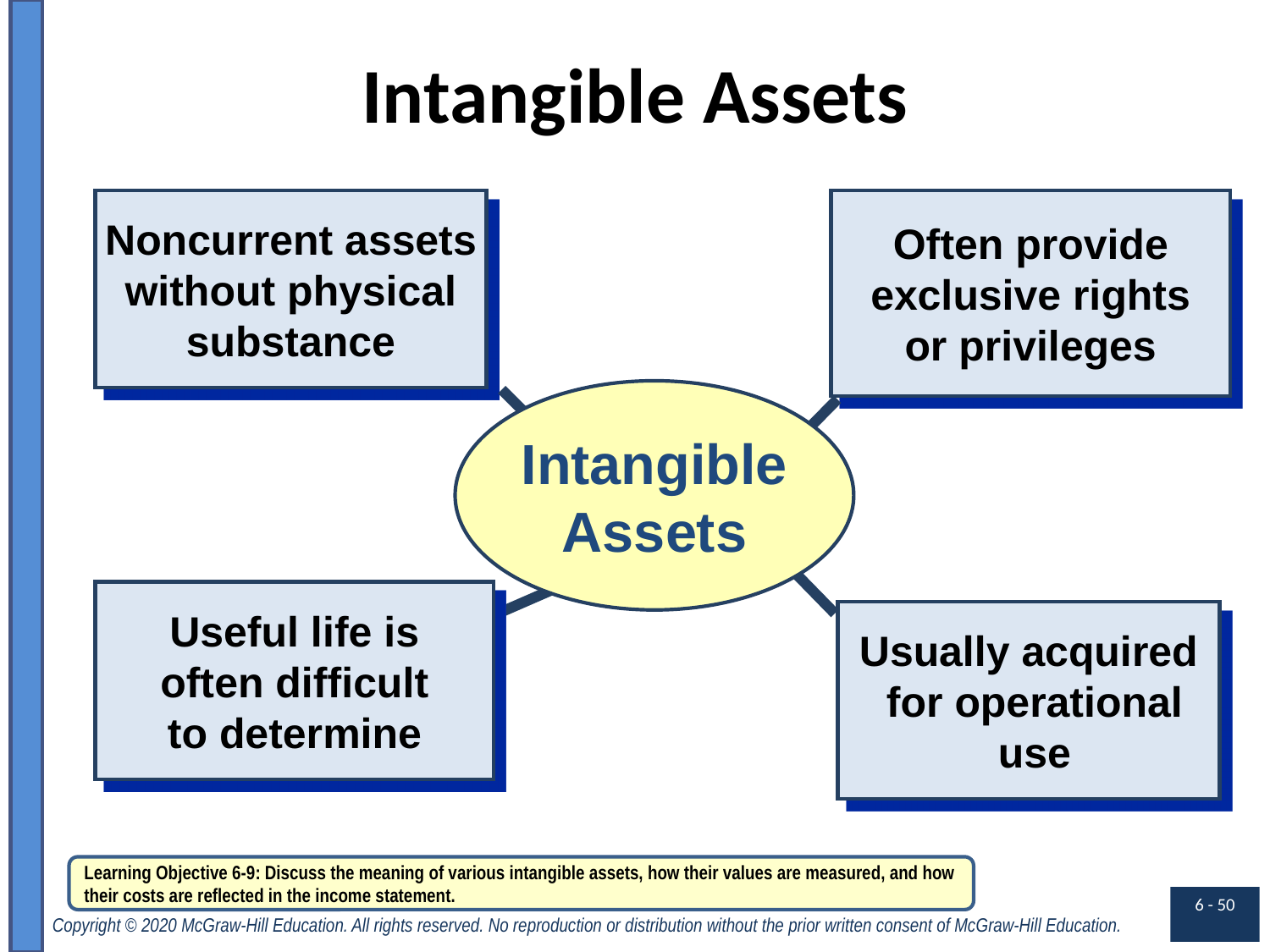

# Intangible Assets
Noncurrent assets
without physical
substance

Often provide
exclusive rights
or privileges

Intangible
Assets

Usually acquired
 for operational
 use
Useful life is
often difficult
to determine

Learning Objective 6-9: Discuss the meaning of various intangible assets, how their values are measured, and how their costs are reflected in the income statement.